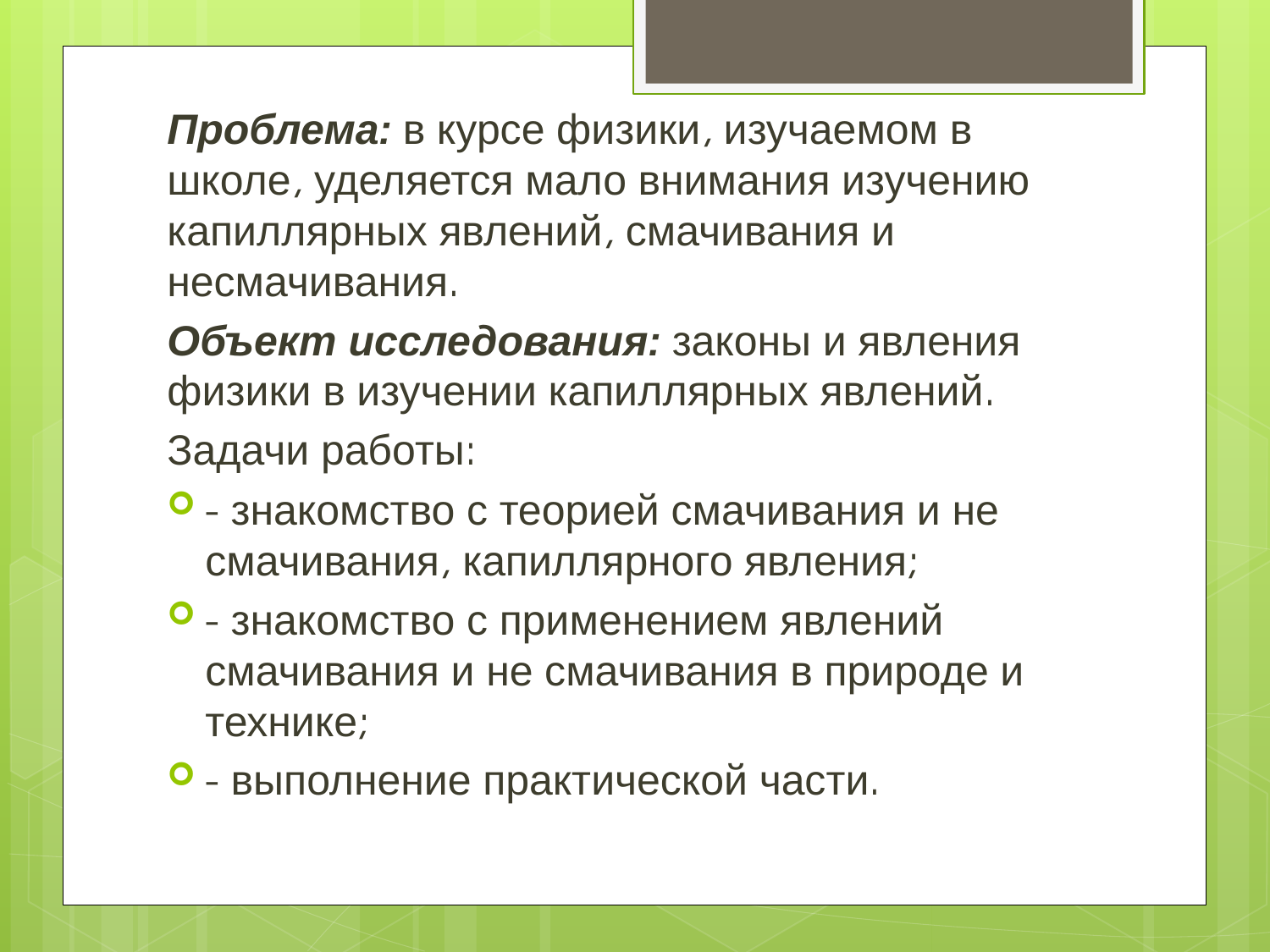

Проблема: в курсе физики, изучаемом в школе, уделяется мало внимания изучению капиллярных явлений, смачивания и несмачивания.
Объект исследования: законы и явления физики в изучении капиллярных явлений.
Задачи работы:
- знакомство с теорией смачивания и не смачивания, капиллярного явления;
- знакомство с применением явлений смачивания и не смачивания в природе и технике;
- выполнение практической части.

#